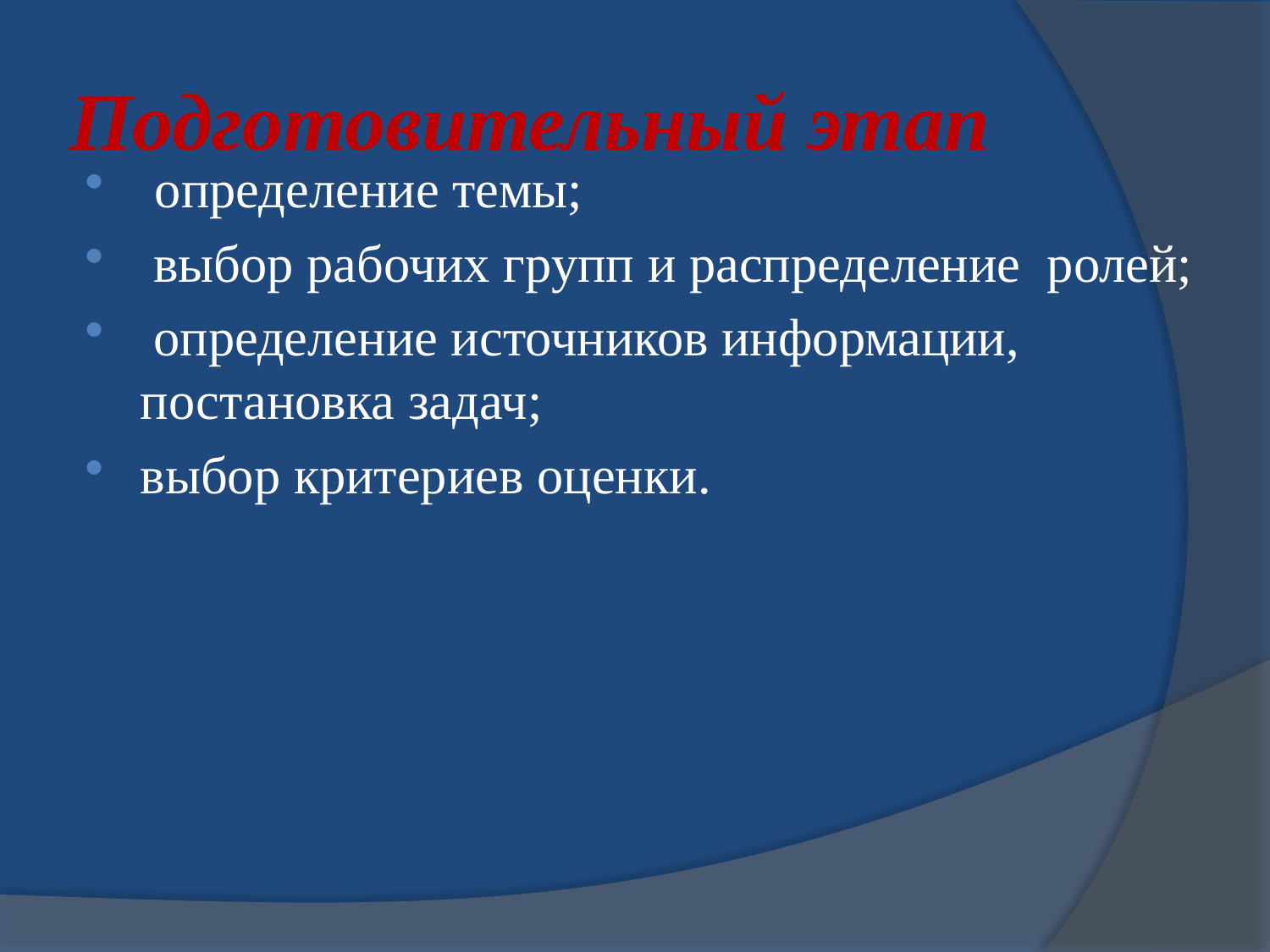

# Подготовительный этап
 определение темы;
 выбор рабочих групп и распределение  ролей;
 определение источников информации, постановка задач;
выбор критериев оценки.